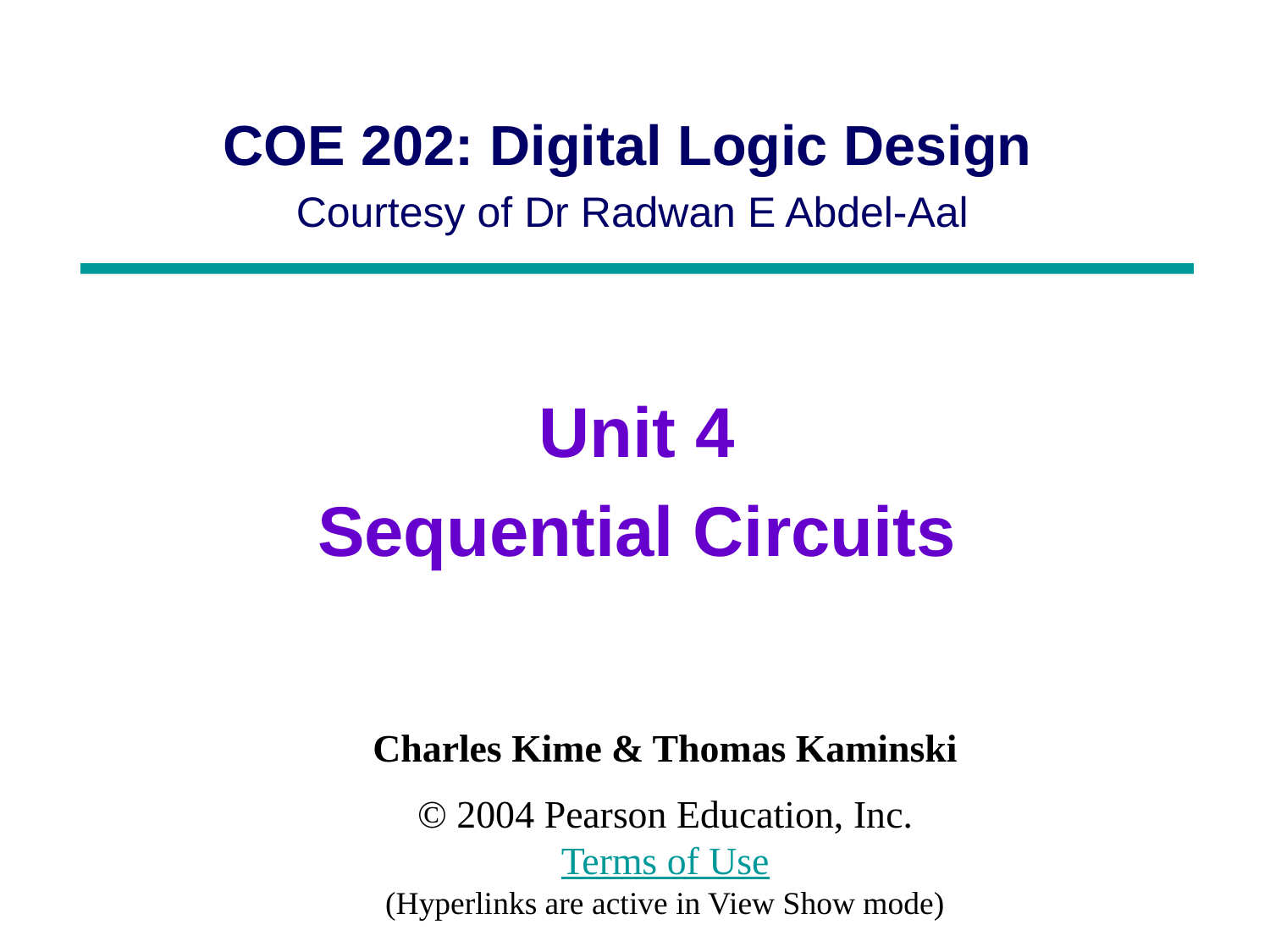

COE 202: Digital Logic Design
Courtesy of Dr Radwan E Abdel-Aal

Unit 4
Sequential Circuits